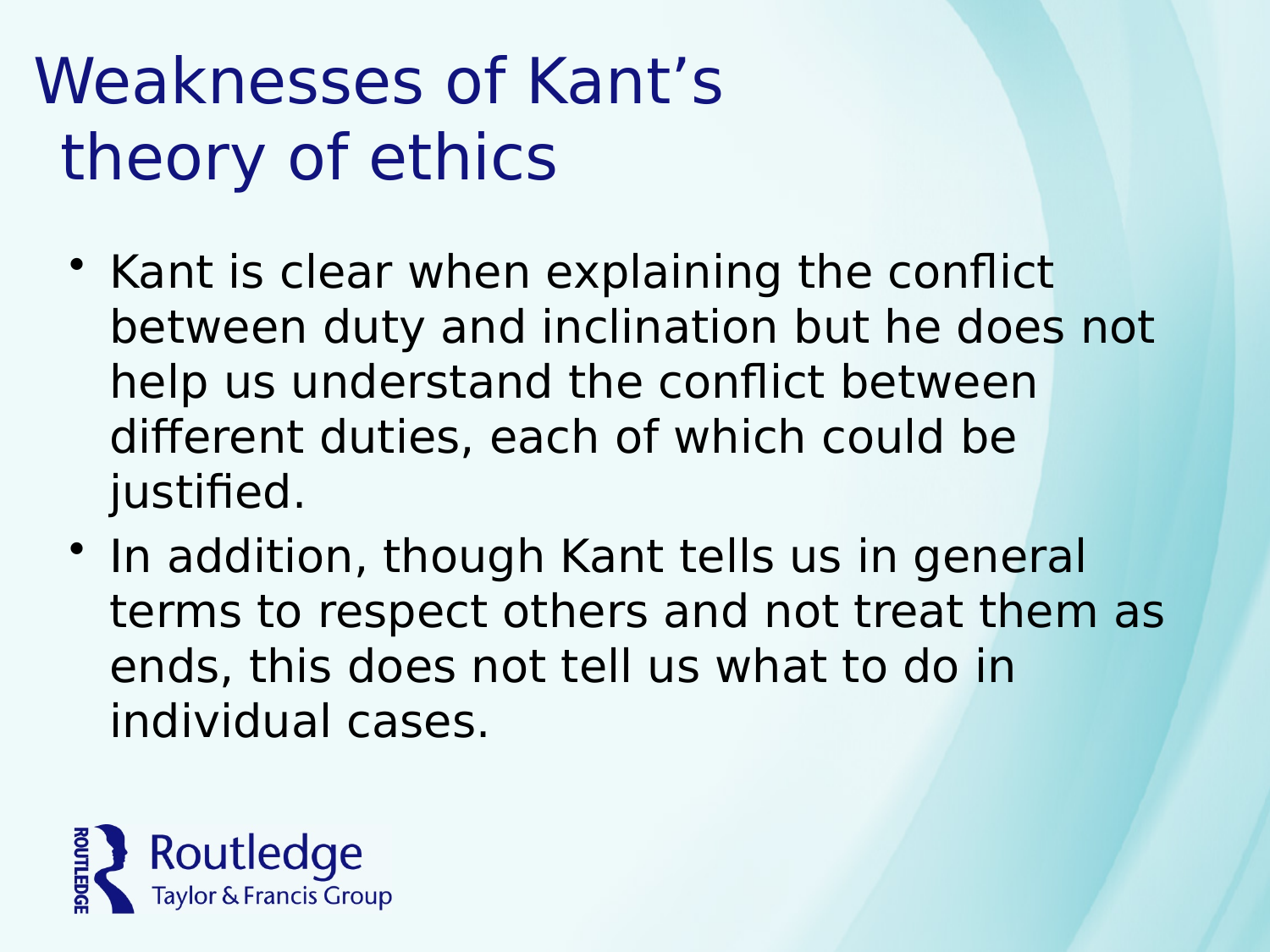

# Weaknesses of Kant’s theory of ethics
Kant is clear when explaining the conflict between duty and inclination but he does not help us understand the conflict between different duties, each of which could be justified.
In addition, though Kant tells us in general terms to respect others and not treat them as ends, this does not tell us what to do in individual cases.